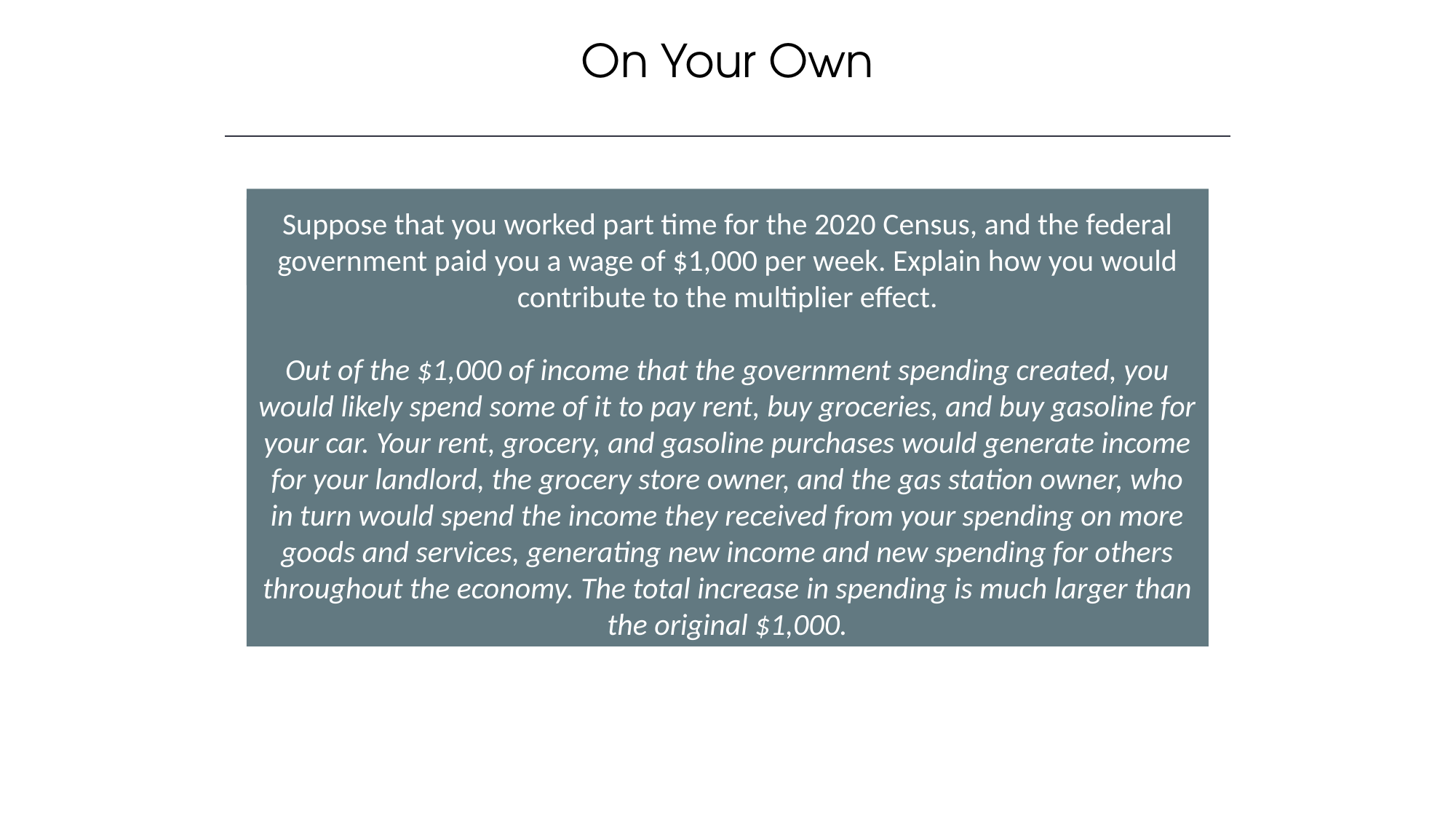

On Your Own
HAWKES LEARNING

Suppose that you worked part time for the 2020 Census, and the federal government paid you a wage of $1,000 per week. Explain how you would contribute to the multiplier effect.

Out of the $1,000 of income that the government spending created, you would likely spend some of it to pay rent, buy groceries, and buy gasoline for your car. Your rent, grocery, and gasoline purchases would generate income for your landlord, the grocery store owner, and the gas station owner, who in turn would spend the income they received from your spending on more goods and services, generating new income and new spending for others throughout the economy. The total increase in spending is much larger than the original $1,000.
Price level remains constant regardless of any leftward shift in AD.
Leads to a macroeconomic externality, when what happens at the macro level differs from the micro level.
All adjustment occurs through real GDP since price level remains constant.